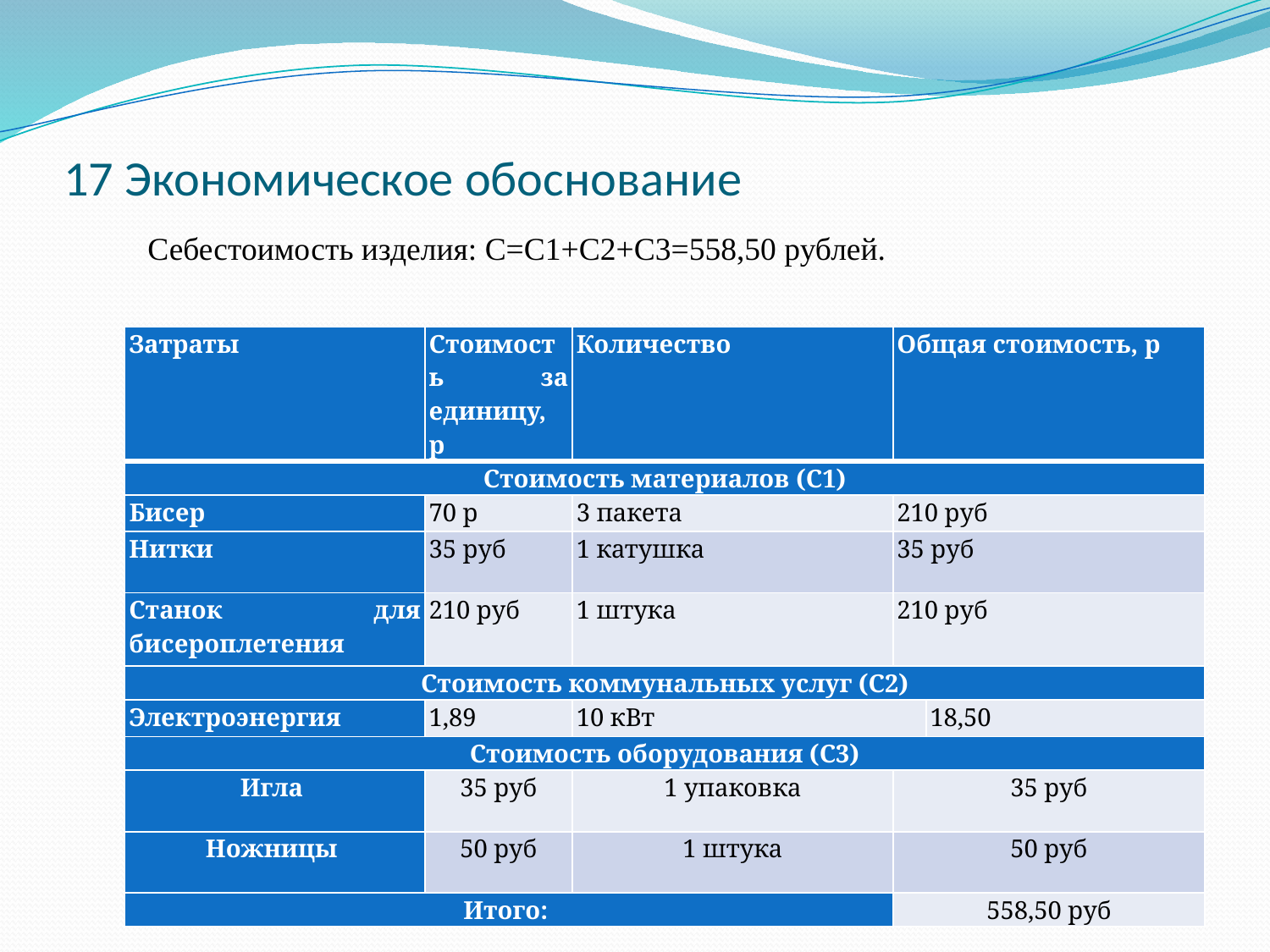

# 17 Экономическое обоснование
Себестоимость изделия: С=С1+С2+С3=558,50 рублей.

| Затраты | Стоимость за единицу, р | Количество | Общая стоимость, р |  |
| --- | --- | --- | --- | --- |
| Стоимость материалов (С1) |  |  |  |  |
| Бисер | 70 р | 3 пакета | 210 руб |  |
| Нитки | 35 руб | 1 катушка | 35 руб |  |
| Станок для бисероплетения | 210 руб | 1 штука | 210 руб |  |
| Стоимость коммунальных услуг (С2) |  |  |  |  |
| Электроэнергия | 1,89 | 10 кВт |  | 18,50 |
| Стоимость оборудования (С3) |  |  |  |  |
| Игла | 35 руб | 1 упаковка | 35 руб |  |
| Ножницы | 50 руб | 1 штука | 50 руб |  |
| Итого: |  |  | 558,50 руб |  |